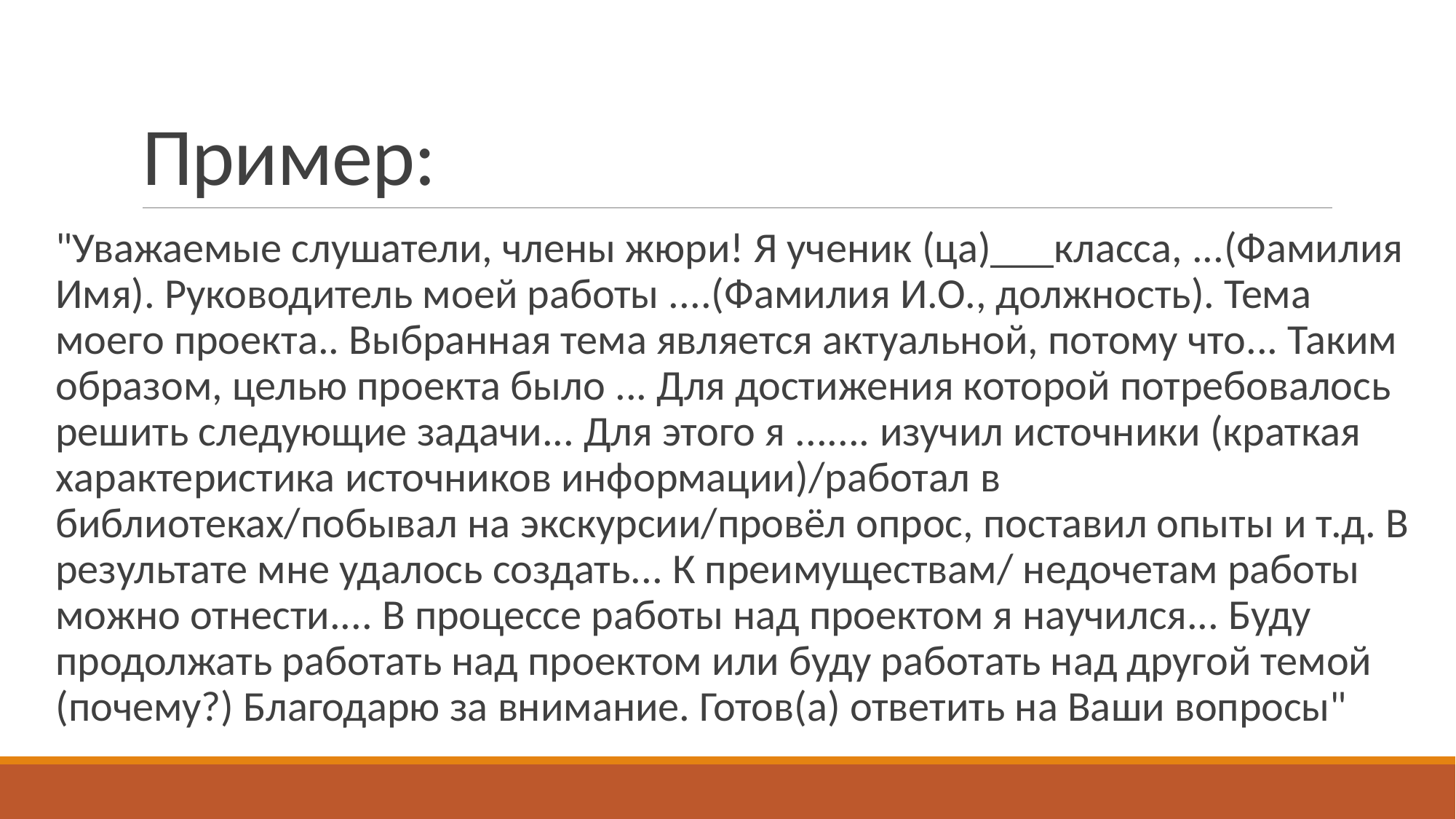

# Пример:
"Уважаемые слушатели, члены жюри! Я ученик (ца)___класса, ...(Фамилия Имя). Руководитель моей работы ....(Фамилия И.О., должность). Тема моего проекта.. Выбранная тема является актуальной, потому что... Таким образом, целью проекта было ... Для достижения которой потребовалось решить следующие задачи... Для этого я ....... изучил источники (краткая характеристика источников информации)/работал в библиотеках/побывал на экскурсии/провёл опрос, поставил опыты и т.д. В результате мне удалось создать... К преимуществам/ недочетам работы можно отнести.... В процессе работы над проектом я научился... Буду продолжать работать над проектом или буду работать над другой темой (почему?) Благодарю за внимание. Готов(а) ответить на Ваши вопросы"